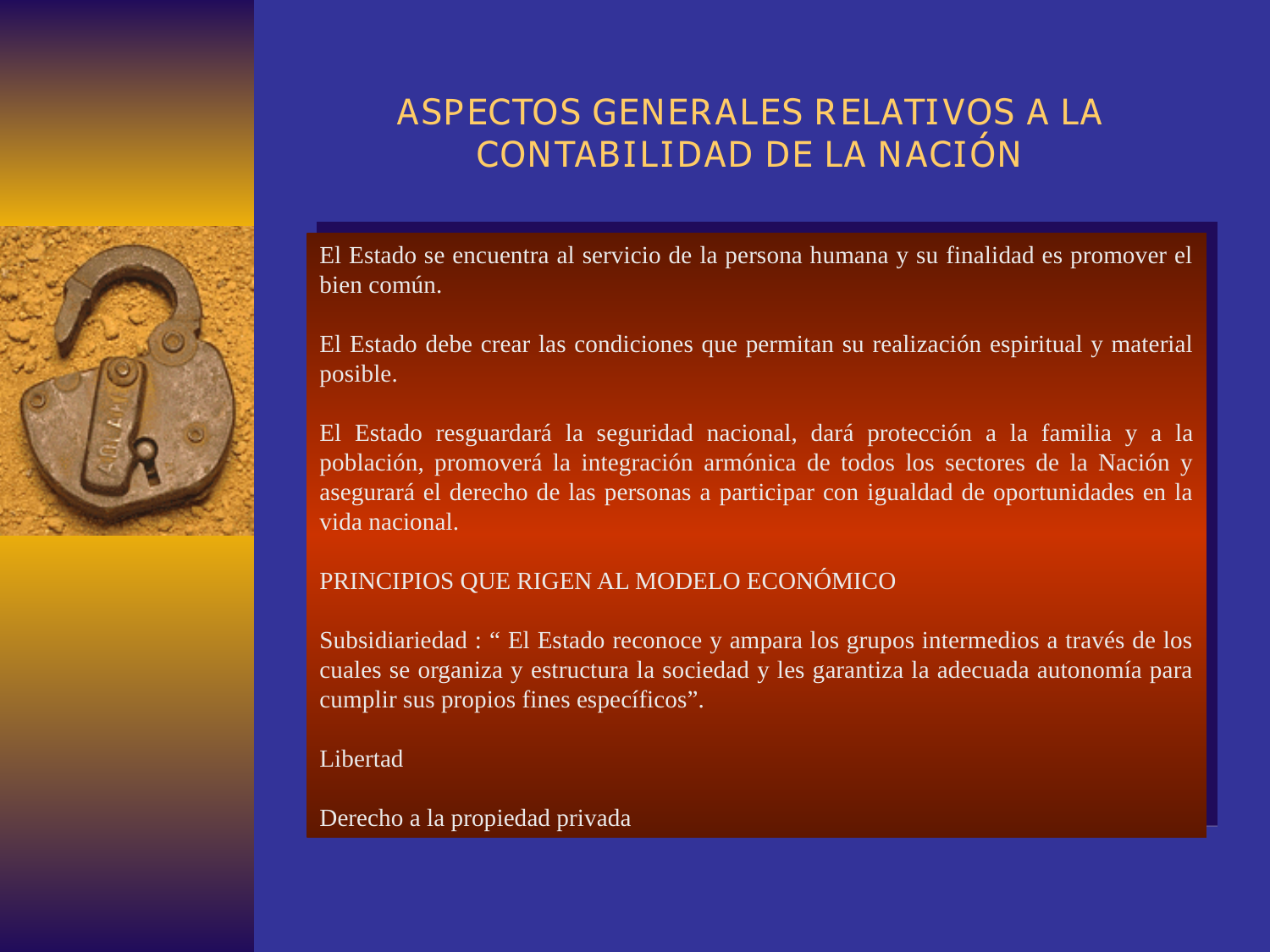

# ASPECTOS GENERALES RELATIVOS A LA CONTABILIDAD DE LA NACIÓN
El Estado se encuentra al servicio de la persona humana y su finalidad es promover el bien común.

El Estado debe crear las condiciones que permitan su realización espiritual y material posible.

El Estado resguardará la seguridad nacional, dará protección a la familia y a la población, promoverá la integración armónica de todos los sectores de la Nación y asegurará el derecho de las personas a participar con igualdad de oportunidades en la vida nacional.

PRINCIPIOS QUE RIGEN AL MODELO ECONÓMICO

Subsidiariedad : “ El Estado reconoce y ampara los grupos intermedios a través de los cuales se organiza y estructura la sociedad y les garantiza la adecuada autonomía para cumplir sus propios fines específicos”.

Libertad

Derecho a la propiedad privada